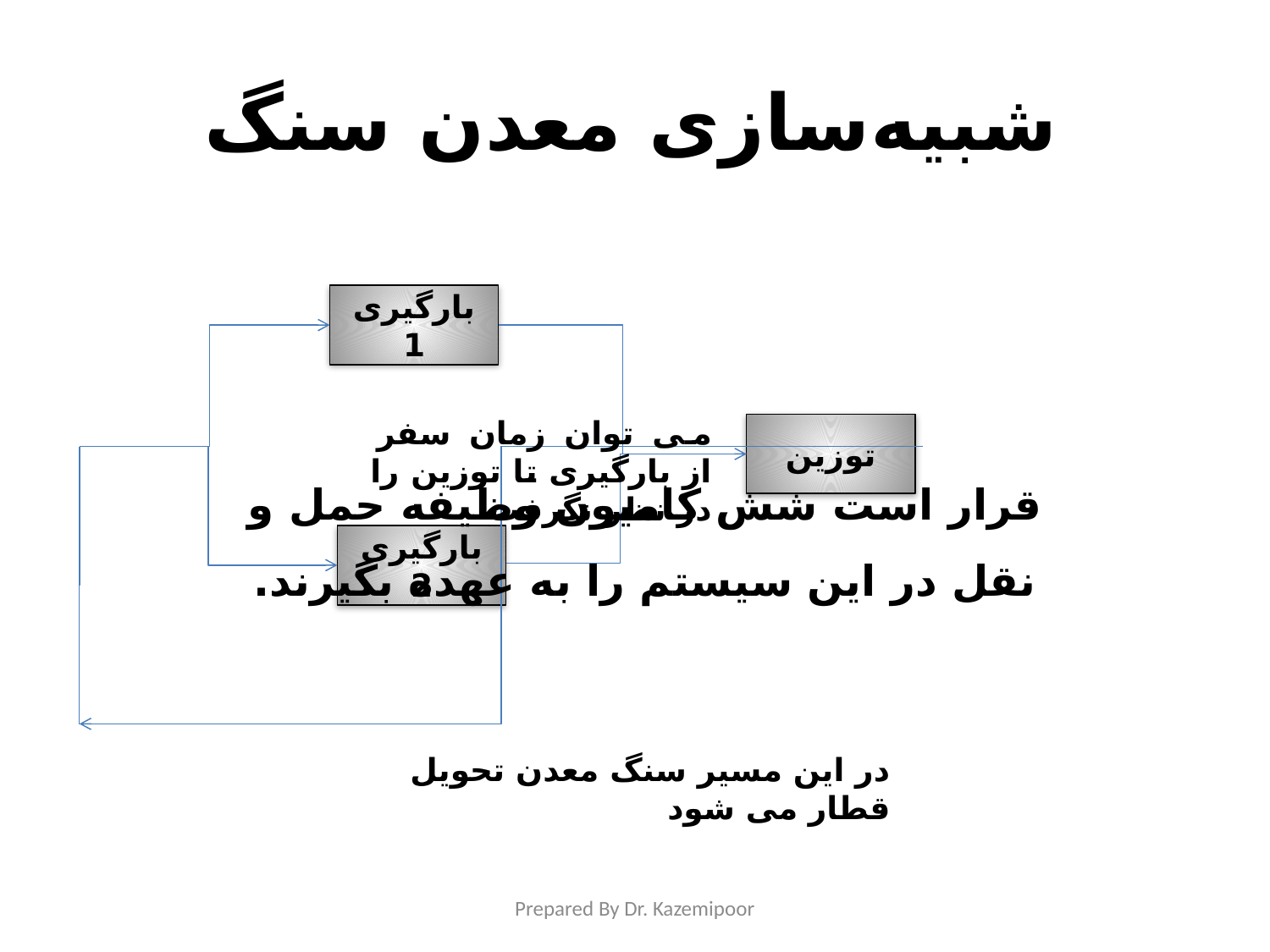

# شبیه‌سازی معدن سنگ
بارگیری 1
توزین
بارگیری 2
در این مسیر سنگ معدن تحویل قطار می شود
می توان زمان سفر از بارگیری تا توزین را در نظر نگرفت
قرار است شش کامیون وظیفه حمل و نقل در این سیستم را به عهده بگیرند.
Prepared By Dr. Kazemipoor